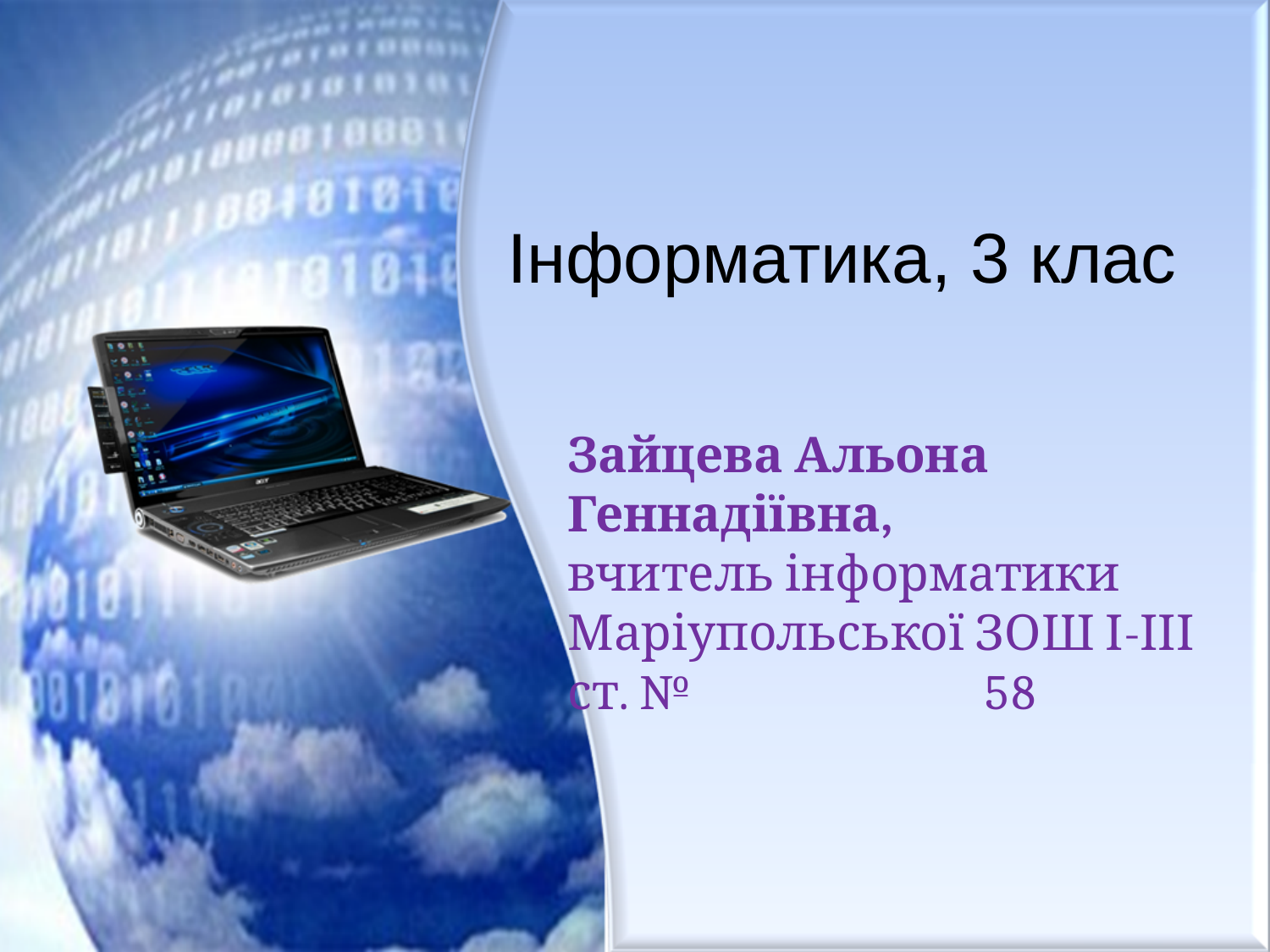

Інформатика, 3 клас
Зайцева Альона Геннадіївна,
вчитель інформатики
Маріупольської ЗОШ І-ІІІ ст. №                           58